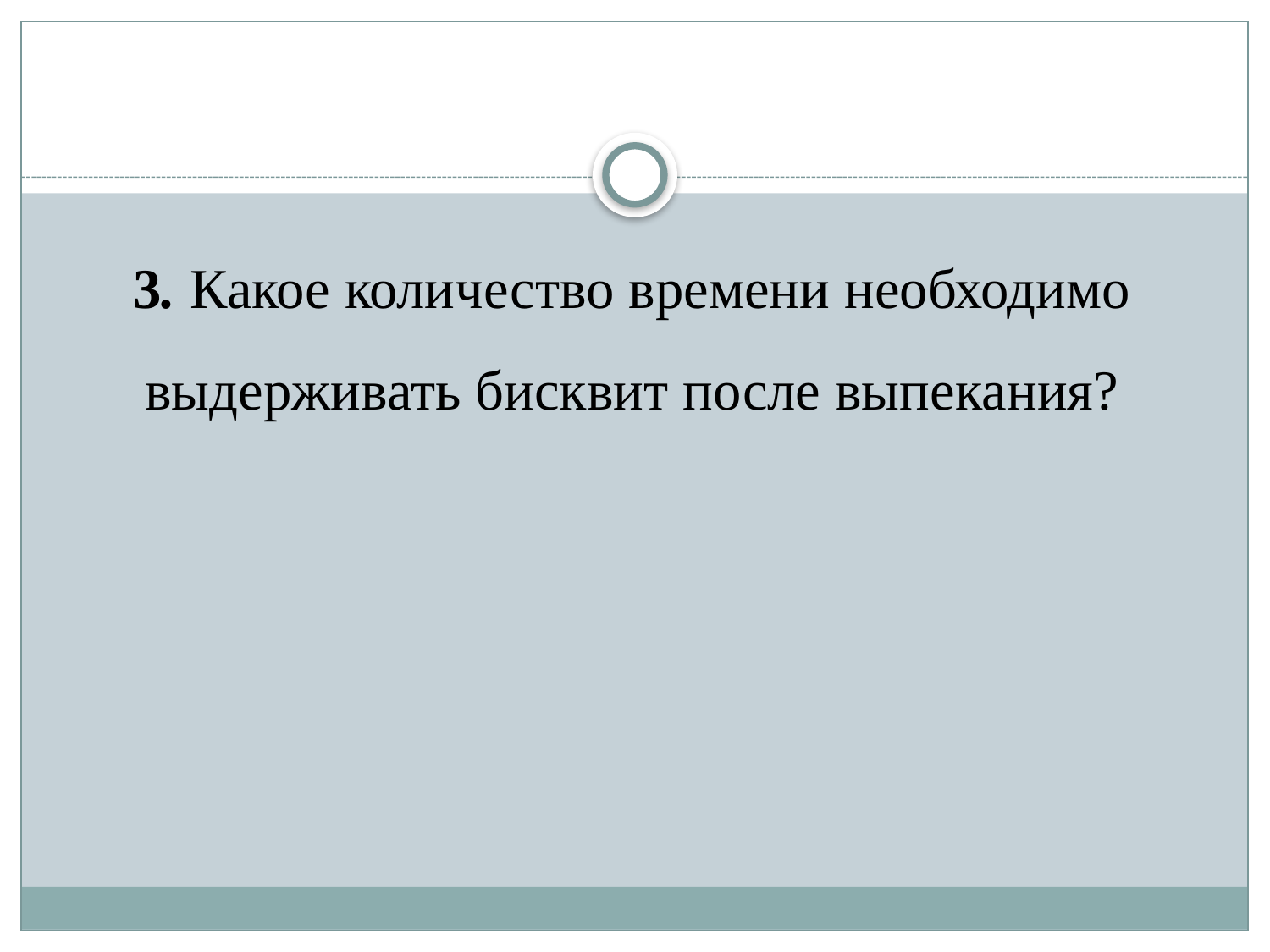

#
3. Какое количество времени необходимо выдерживать бисквит после выпекания?